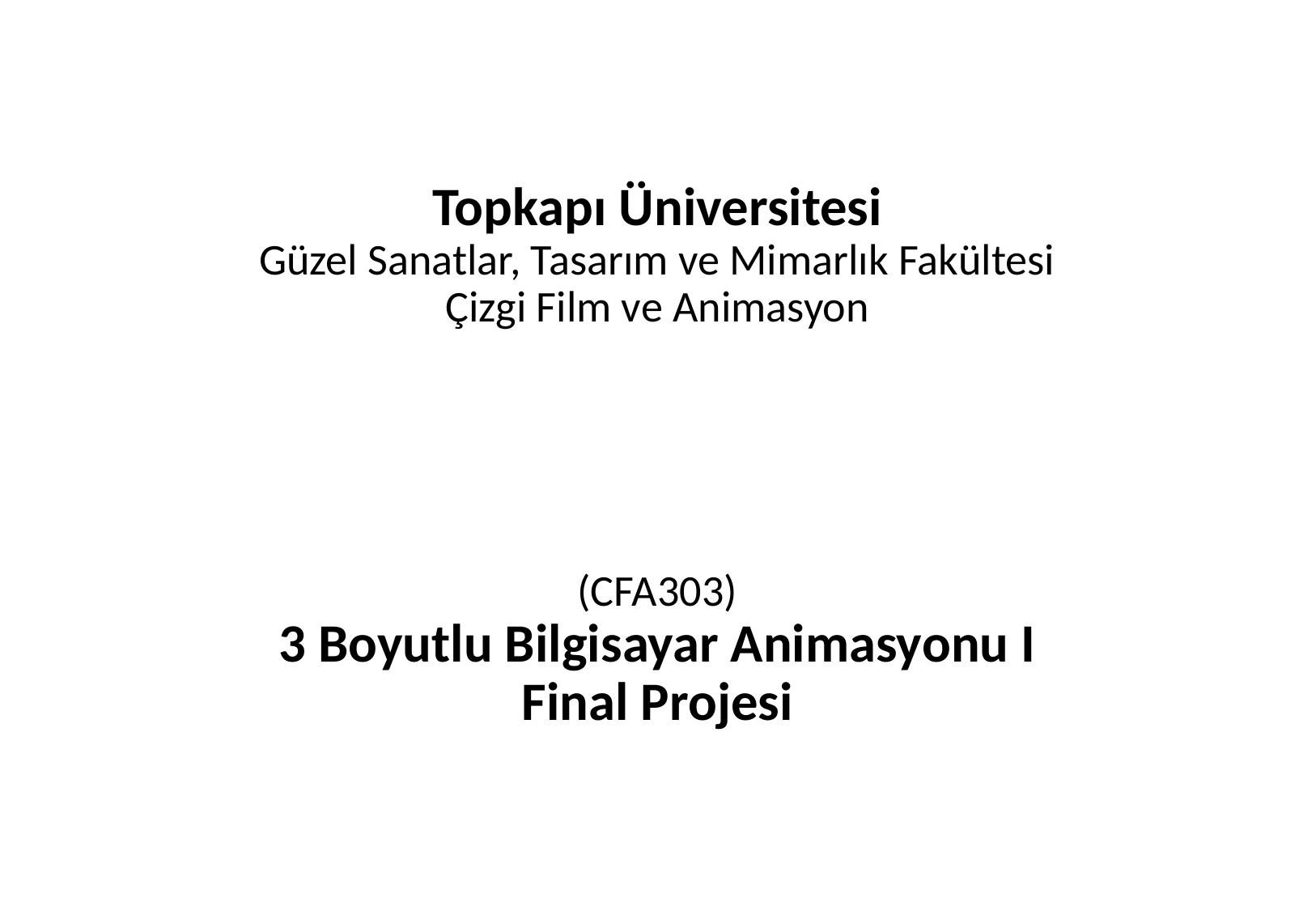

# Topkapı Üniversitesi Güzel Sanatlar, Tasarım ve Mimarlık Fakültesi Çizgi Film ve Animasyon (CFA303) 3 Boyutlu Bilgisayar Animasyonu I Final Projesi